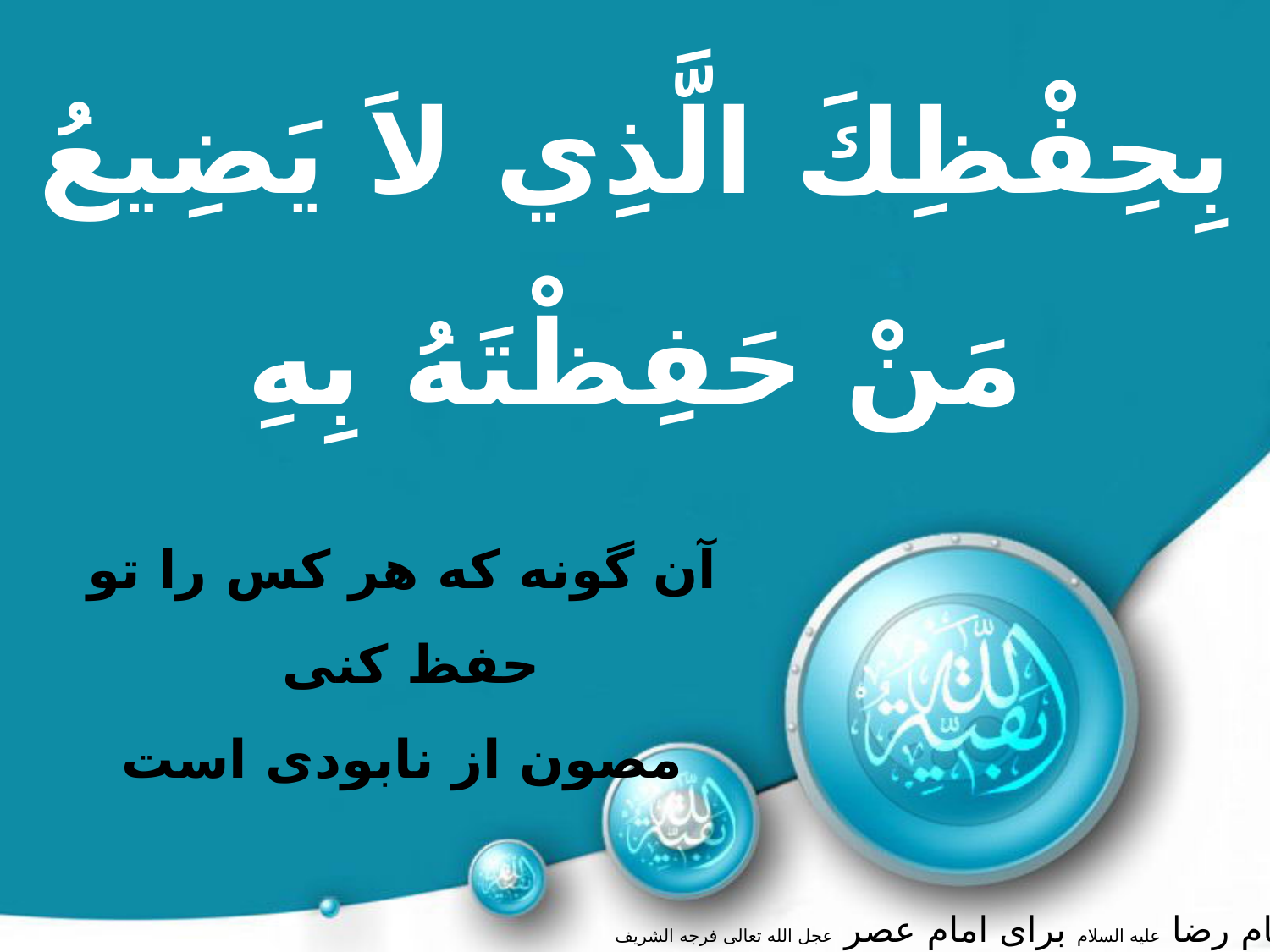

بِحِفْظِكَ الَّذِي لاَ يَضِيعُ
مَنْ حَفِظْتَهُ بِهِ
آن گونه كه هر كس را تو حفظ كنى
مصون از نابودى است